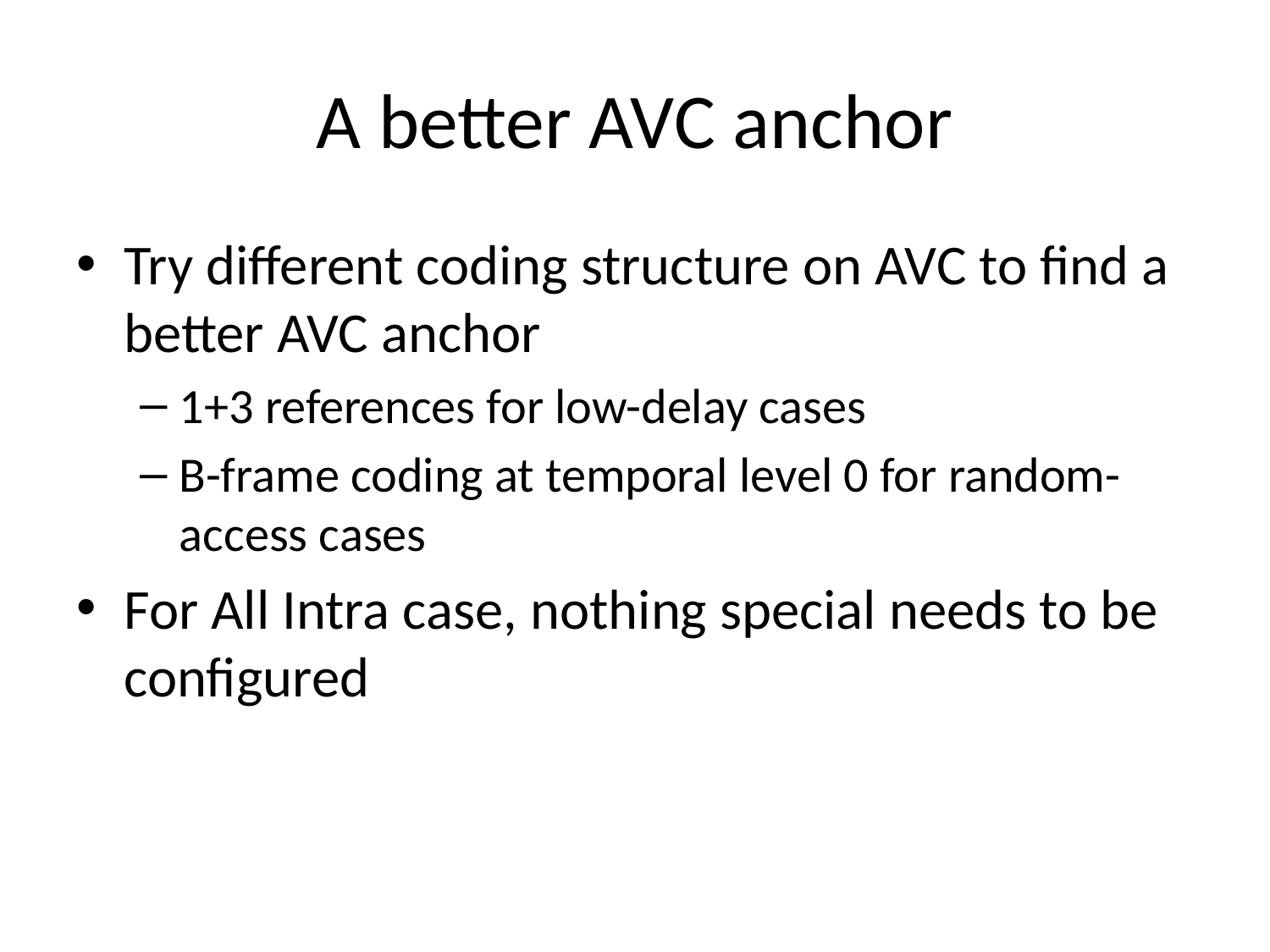

# A better AVC anchor
Try different coding structure on AVC to find a better AVC anchor
1+3 references for low-delay cases
B-frame coding at temporal level 0 for random-access cases
For All Intra case, nothing special needs to be configured